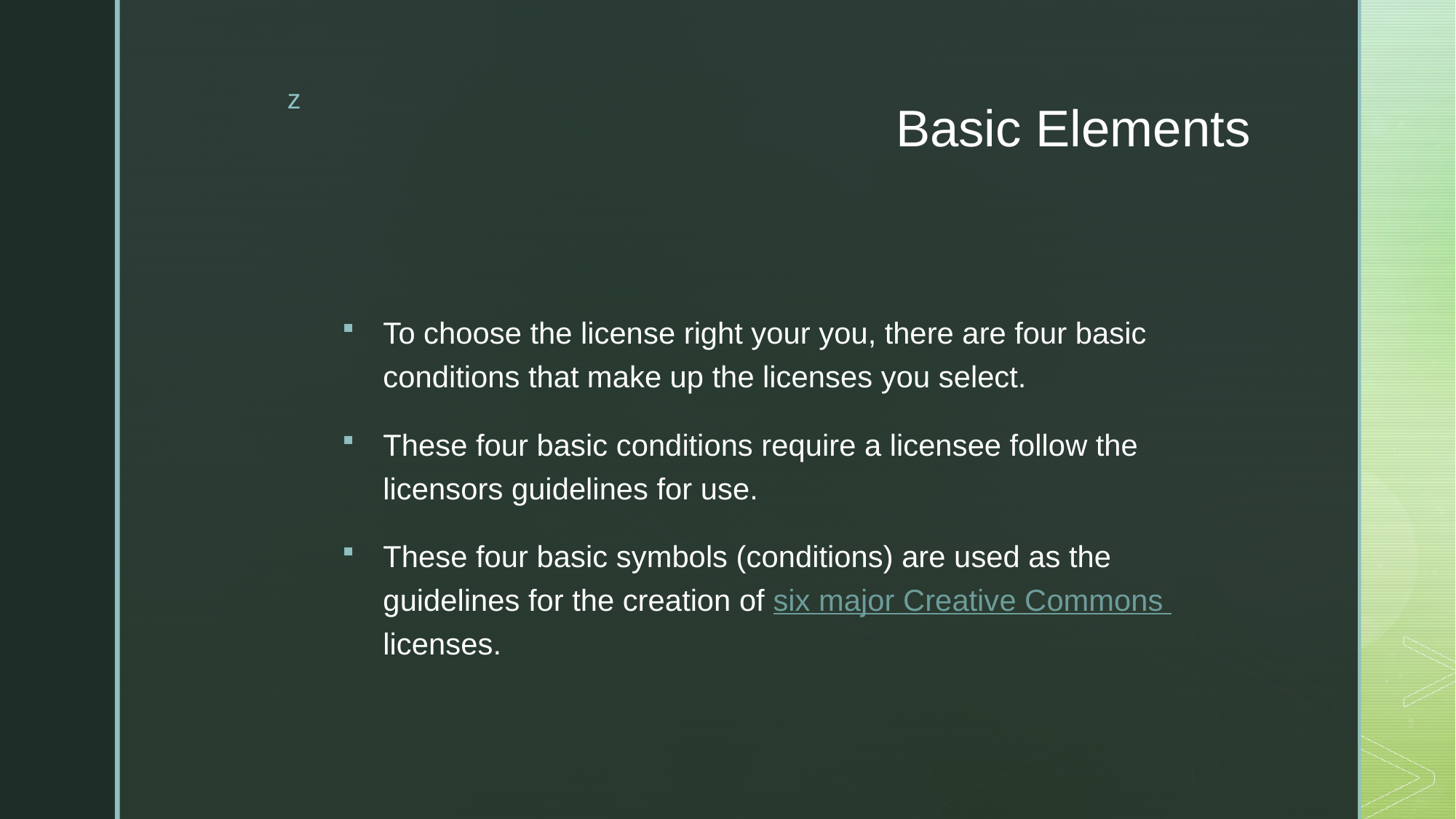

# Basic Elements
To choose the license right your you, there are four basic conditions that make up the licenses you select.
These four basic conditions require a licensee follow the licensors guidelines for use.
These four basic symbols (conditions) are used as the guidelines for the creation of six major Creative Commons licenses.